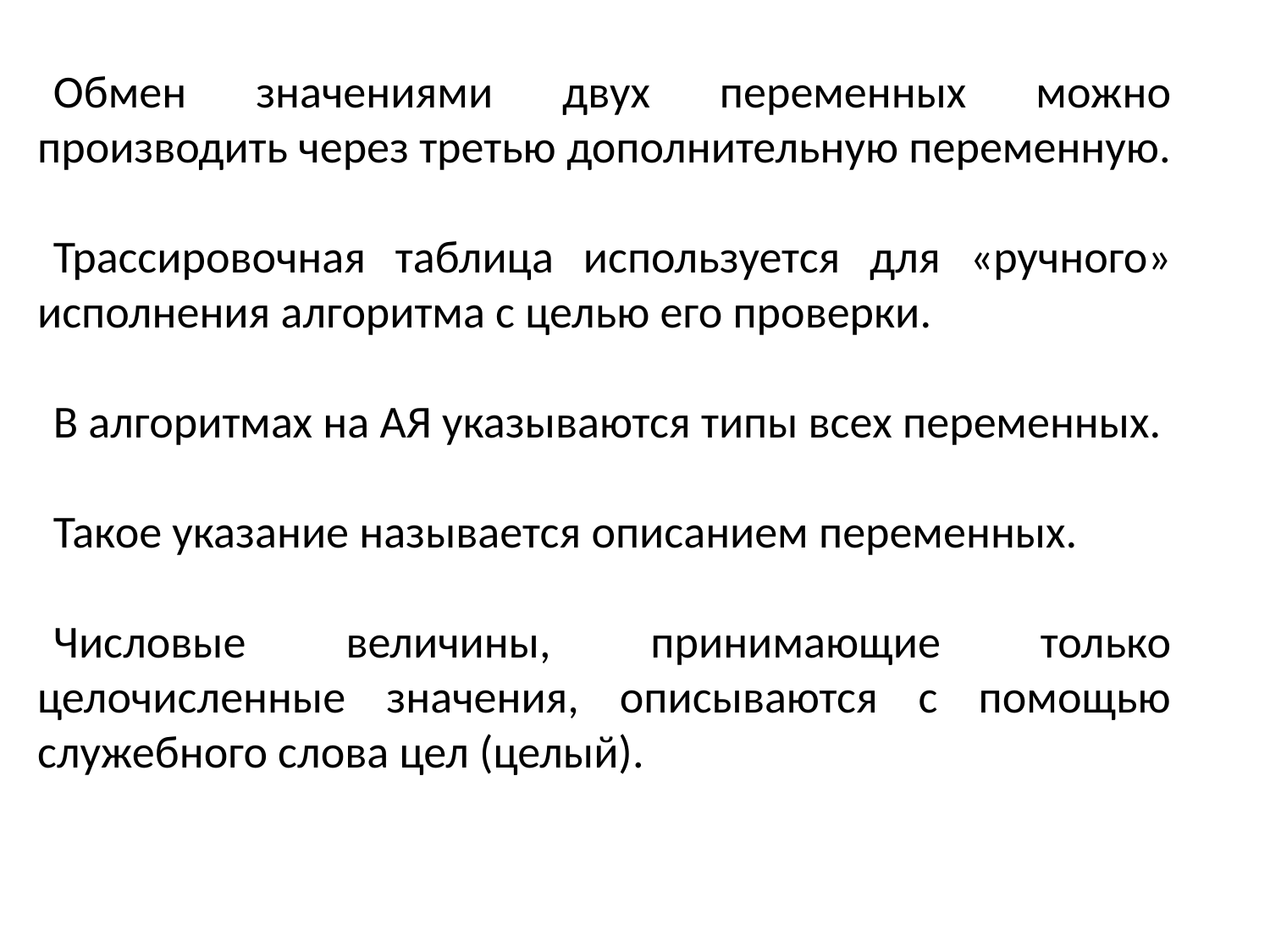

Обмен значениями двух переменных можно производить через третью дополнительную переменную.

Трассировочная таблица используется для «ручного» исполнения алгоритма с целью его проверки.

В алгоритмах на АЯ указываются типы всех переменных.

Такое указание называется описанием переменных.

Числовые величины, принимающие только целочисленные значения, описываются с помощью служебного слова цел (целый).